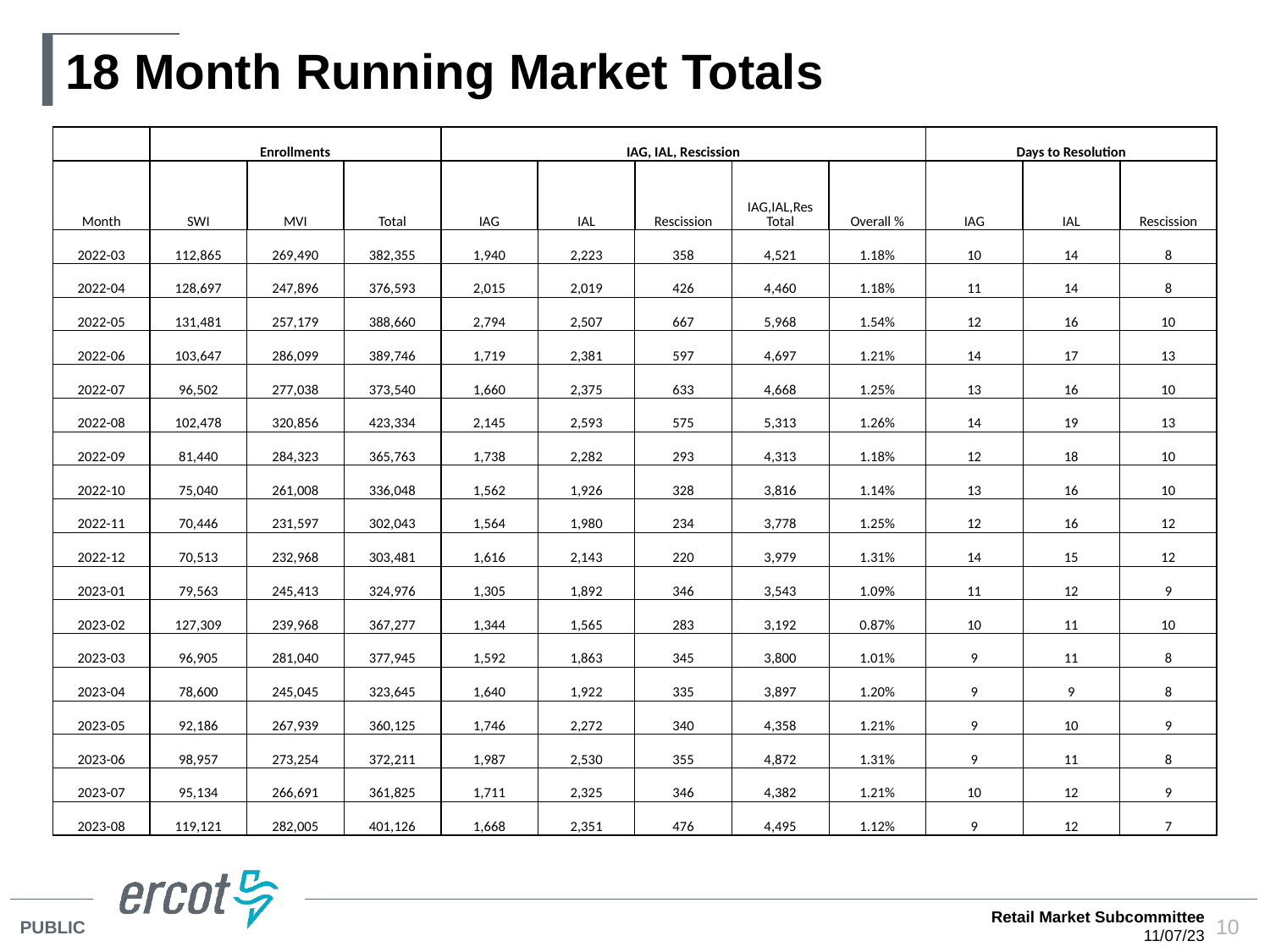

# 18 Month Running Market Totals
|  | Enrollments |  |  | IAG, IAL, Rescission |  |  |  |  | Days to Resolution |  |  |
| --- | --- | --- | --- | --- | --- | --- | --- | --- | --- | --- | --- |
| Month | SWI | MVI | Total | IAG | IAL | Rescission | IAG,IAL,Res Total | Overall % | IAG | IAL | Rescission |
| 2022-03 | 112,865 | 269,490 | 382,355 | 1,940 | 2,223 | 358 | 4,521 | 1.18% | 10 | 14 | 8 |
| 2022-04 | 128,697 | 247,896 | 376,593 | 2,015 | 2,019 | 426 | 4,460 | 1.18% | 11 | 14 | 8 |
| 2022-05 | 131,481 | 257,179 | 388,660 | 2,794 | 2,507 | 667 | 5,968 | 1.54% | 12 | 16 | 10 |
| 2022-06 | 103,647 | 286,099 | 389,746 | 1,719 | 2,381 | 597 | 4,697 | 1.21% | 14 | 17 | 13 |
| 2022-07 | 96,502 | 277,038 | 373,540 | 1,660 | 2,375 | 633 | 4,668 | 1.25% | 13 | 16 | 10 |
| 2022-08 | 102,478 | 320,856 | 423,334 | 2,145 | 2,593 | 575 | 5,313 | 1.26% | 14 | 19 | 13 |
| 2022-09 | 81,440 | 284,323 | 365,763 | 1,738 | 2,282 | 293 | 4,313 | 1.18% | 12 | 18 | 10 |
| 2022-10 | 75,040 | 261,008 | 336,048 | 1,562 | 1,926 | 328 | 3,816 | 1.14% | 13 | 16 | 10 |
| 2022-11 | 70,446 | 231,597 | 302,043 | 1,564 | 1,980 | 234 | 3,778 | 1.25% | 12 | 16 | 12 |
| 2022-12 | 70,513 | 232,968 | 303,481 | 1,616 | 2,143 | 220 | 3,979 | 1.31% | 14 | 15 | 12 |
| 2023-01 | 79,563 | 245,413 | 324,976 | 1,305 | 1,892 | 346 | 3,543 | 1.09% | 11 | 12 | 9 |
| 2023-02 | 127,309 | 239,968 | 367,277 | 1,344 | 1,565 | 283 | 3,192 | 0.87% | 10 | 11 | 10 |
| 2023-03 | 96,905 | 281,040 | 377,945 | 1,592 | 1,863 | 345 | 3,800 | 1.01% | 9 | 11 | 8 |
| 2023-04 | 78,600 | 245,045 | 323,645 | 1,640 | 1,922 | 335 | 3,897 | 1.20% | 9 | 9 | 8 |
| 2023-05 | 92,186 | 267,939 | 360,125 | 1,746 | 2,272 | 340 | 4,358 | 1.21% | 9 | 10 | 9 |
| 2023-06 | 98,957 | 273,254 | 372,211 | 1,987 | 2,530 | 355 | 4,872 | 1.31% | 9 | 11 | 8 |
| 2023-07 | 95,134 | 266,691 | 361,825 | 1,711 | 2,325 | 346 | 4,382 | 1.21% | 10 | 12 | 9 |
| 2023-08 | 119,121 | 282,005 | 401,126 | 1,668 | 2,351 | 476 | 4,495 | 1.12% | 9 | 12 | 7 |
Retail Market Subcommittee
11/07/23
10